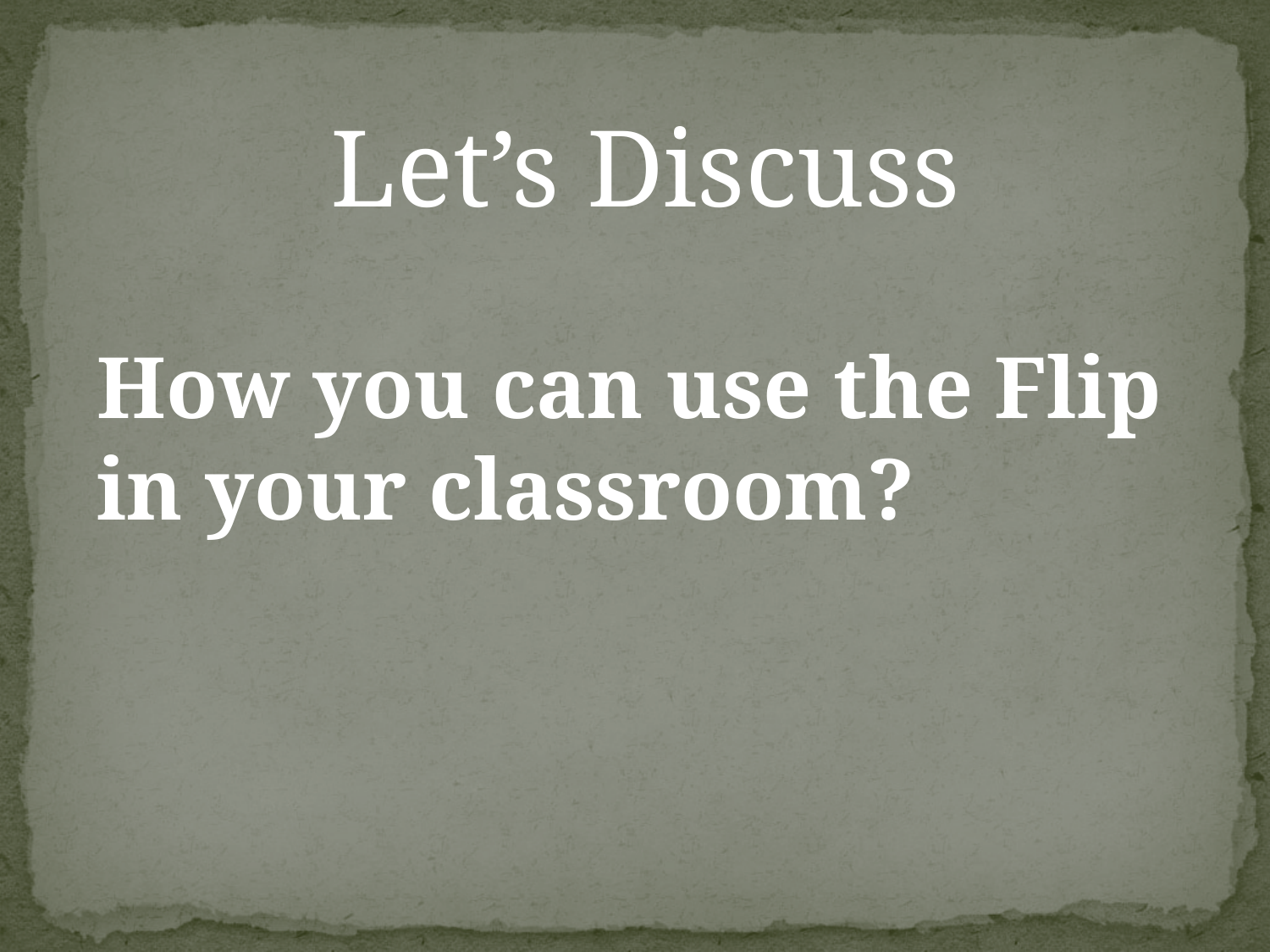

Let’s Discuss
How you can use the Flip in your classroom?